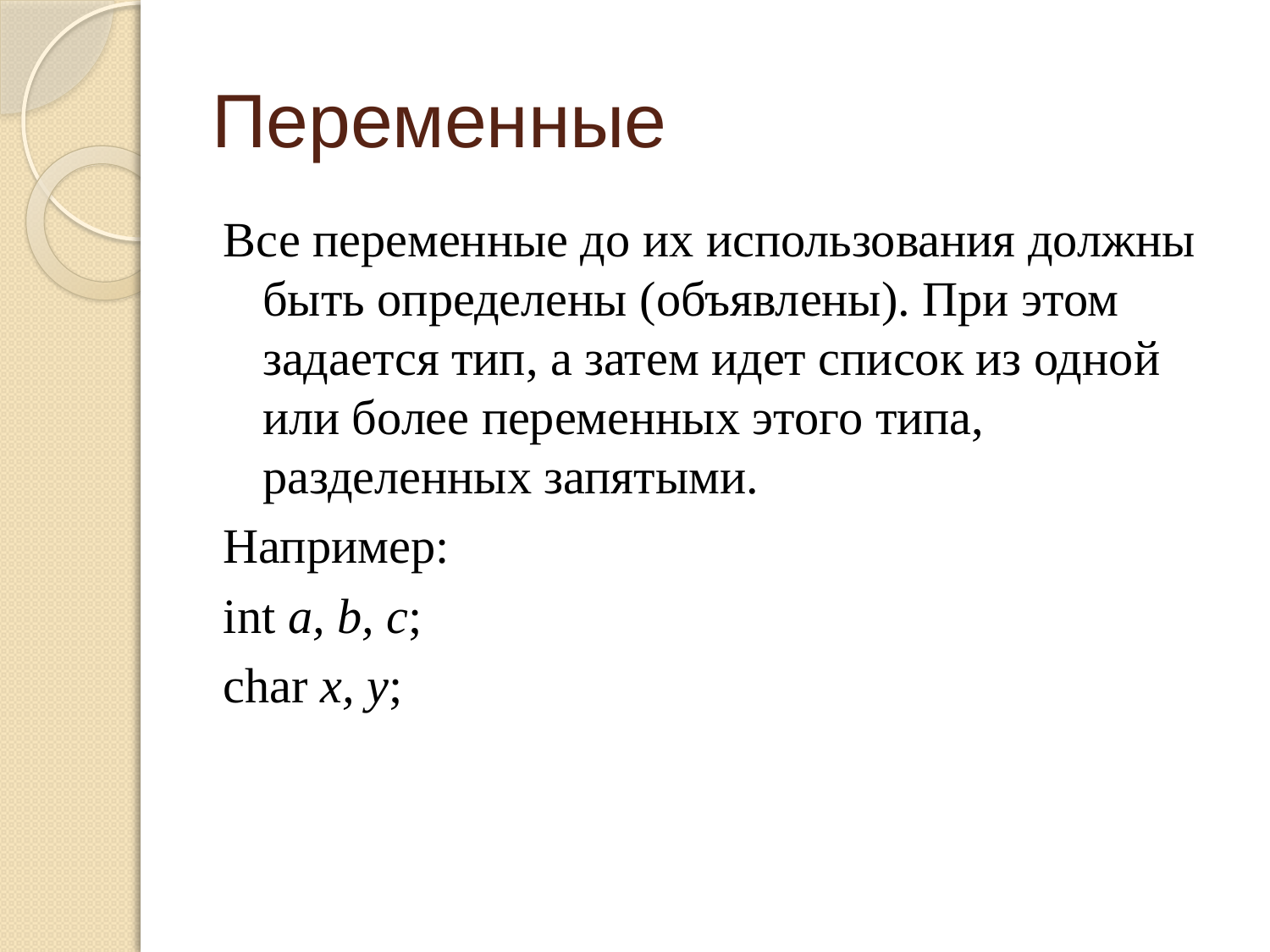

Переменные
Все переменные до их использования должны быть определены (объявлены). При этом задается тип, а затем идет список из одной или более переменных этого типа, разделенных запятыми.
Например:
int a, b, c;
char x, y;